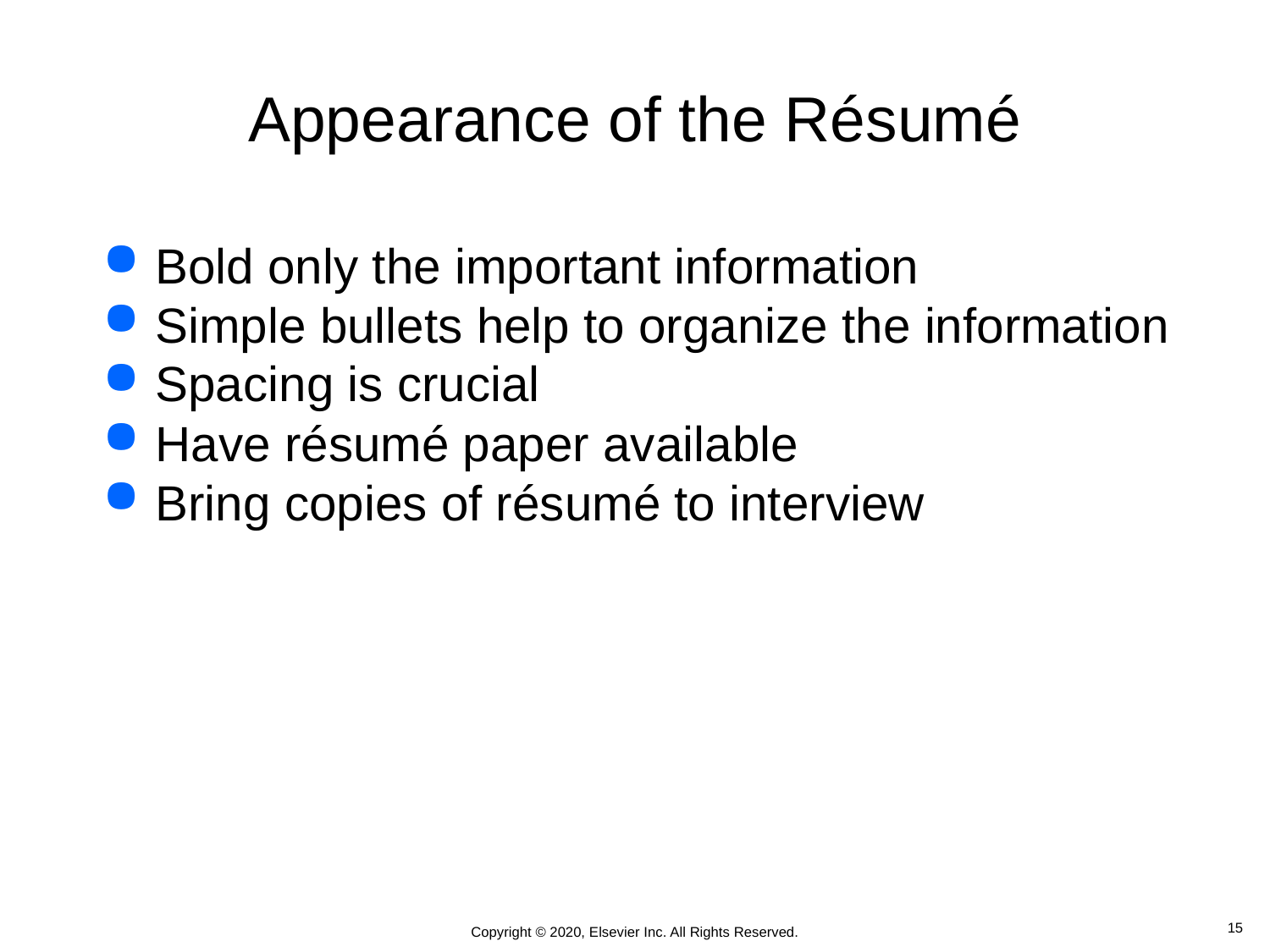

# Appearance of the Résumé
Bold only the important information
Simple bullets help to organize the information
Spacing is crucial
Have résumé paper available
Bring copies of résumé to interview
 15